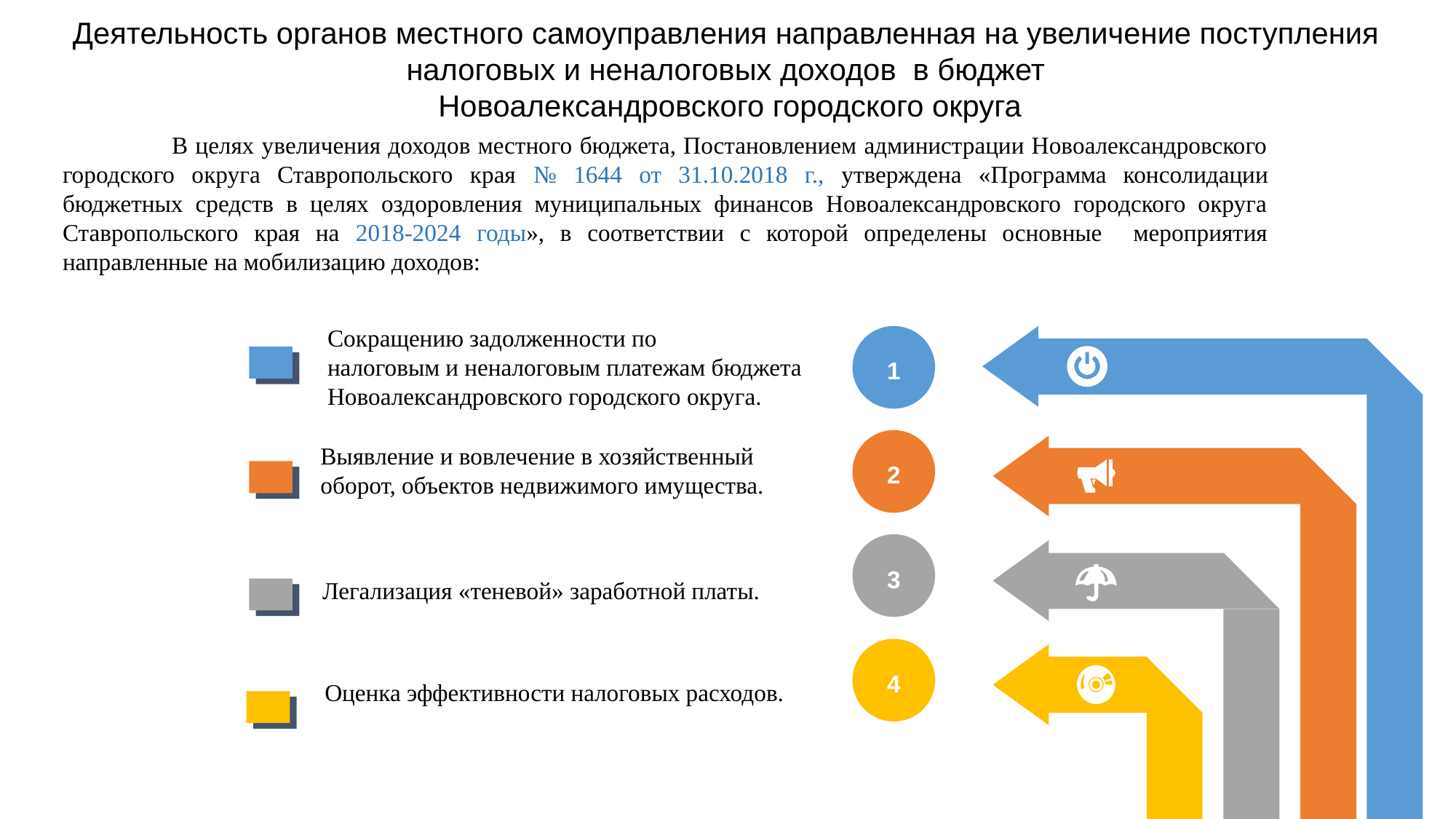

Деятельность органов местного самоуправления направленная на увеличение поступления налоговых и неналоговых доходов  в бюджет
 Новоалександровского городского округа
	В целях увеличения доходов местного бюджета, Постановлением администрации Новоалександровского городского округа Ставропольского края № 1644 от 31.10.2018 г., утверждена «Программа консолидации бюджетных средств в целях оздоровления муниципальных финансов Новоалександровского городского округа Ставропольского края на 2018-2024 годы», в соответствии с которой определены основные  мероприятия направленные на мобилизацию доходов:
Сокращению задолженности по
налоговым и неналоговым платежам бюджета Новоалександровского городского округа.

1

2
Выявление и вовлечение в хозяйственный оборот, объектов недвижимого имущества.

3

Легализация «теневой» заработной платы.

4

Оценка эффективности налоговых расходов.